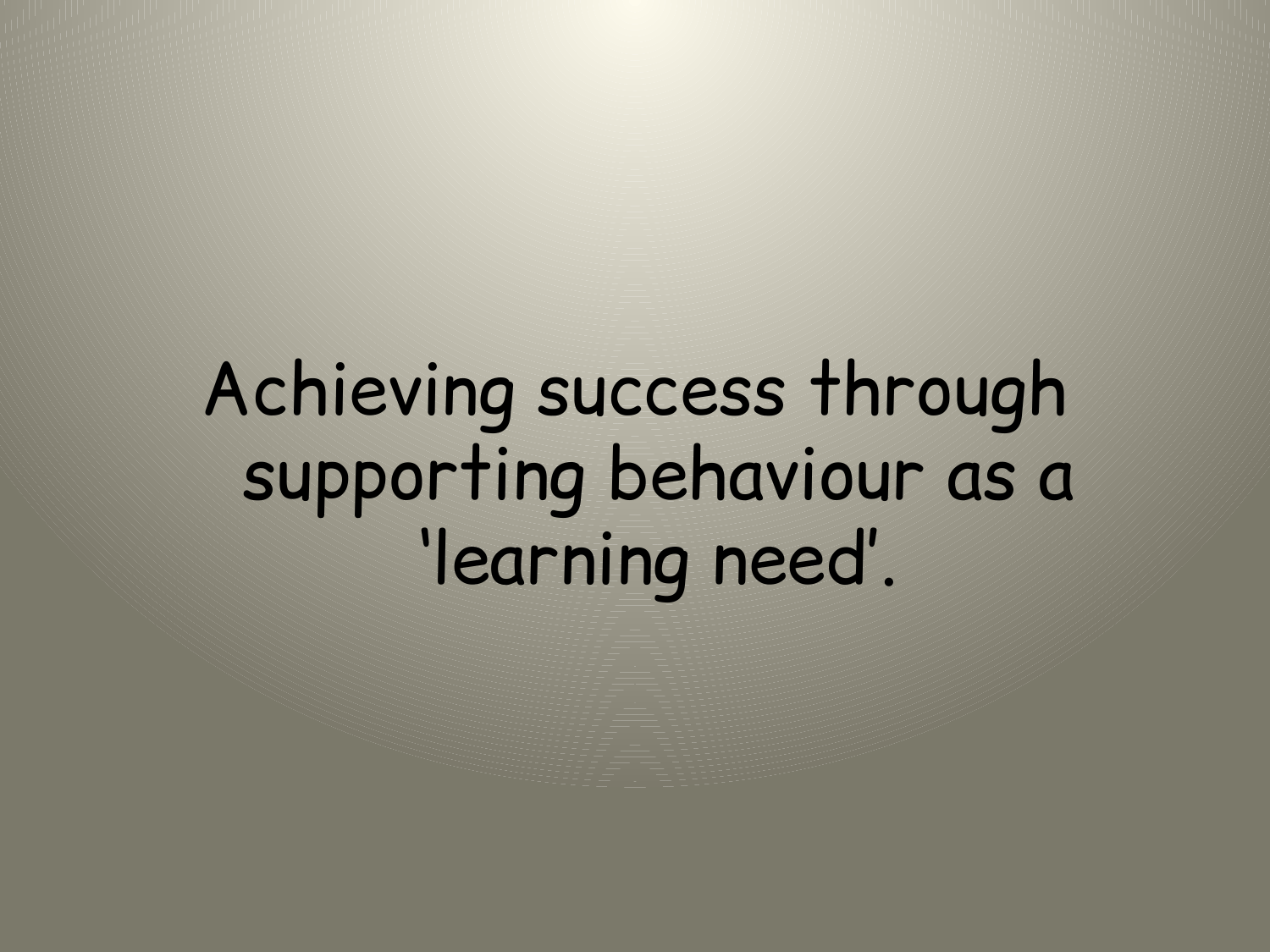

Achieving success through supporting behaviour as a ‘learning need’.